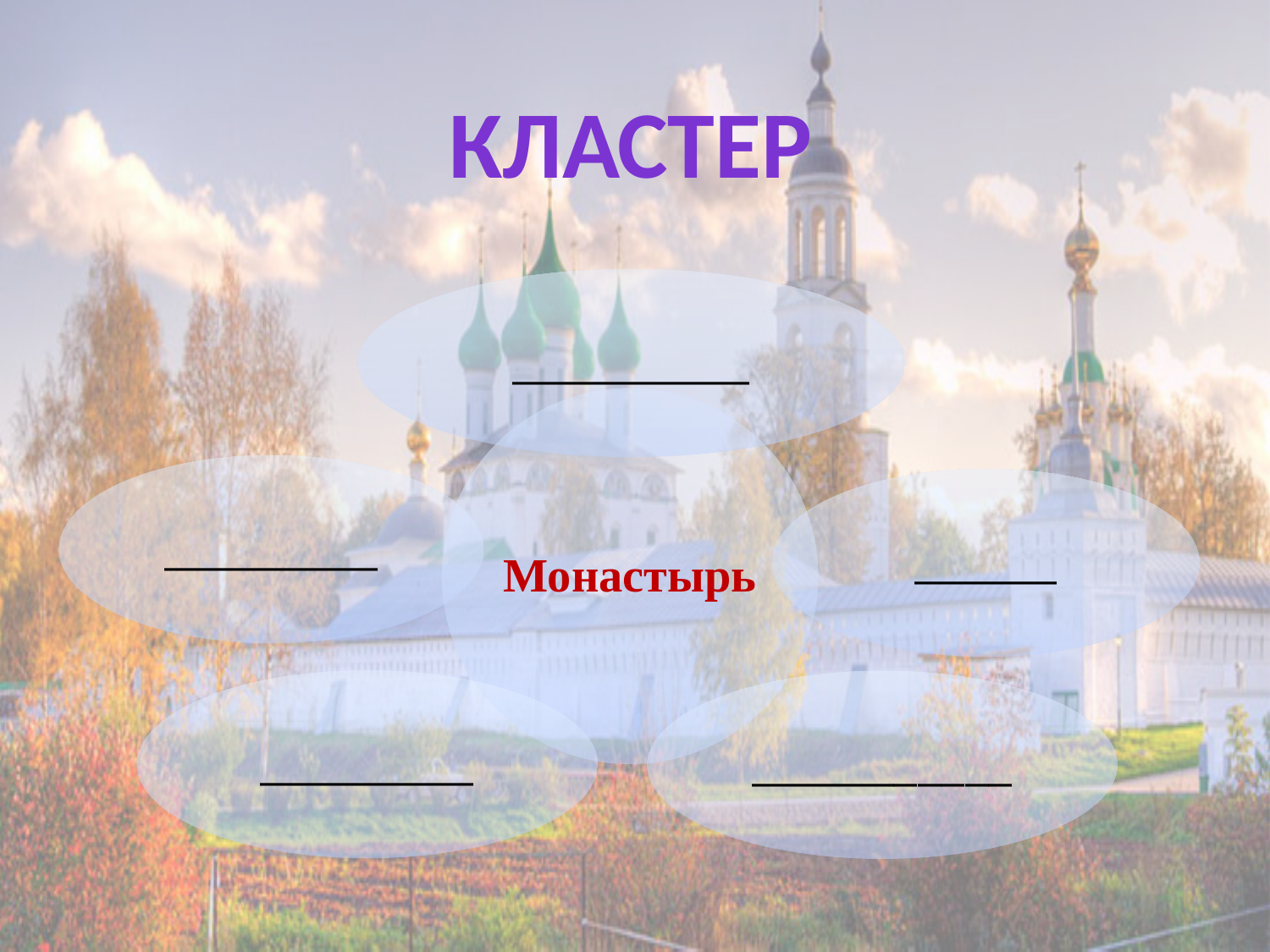

кластер
Монастырь
__________
______
___________
_________
_________